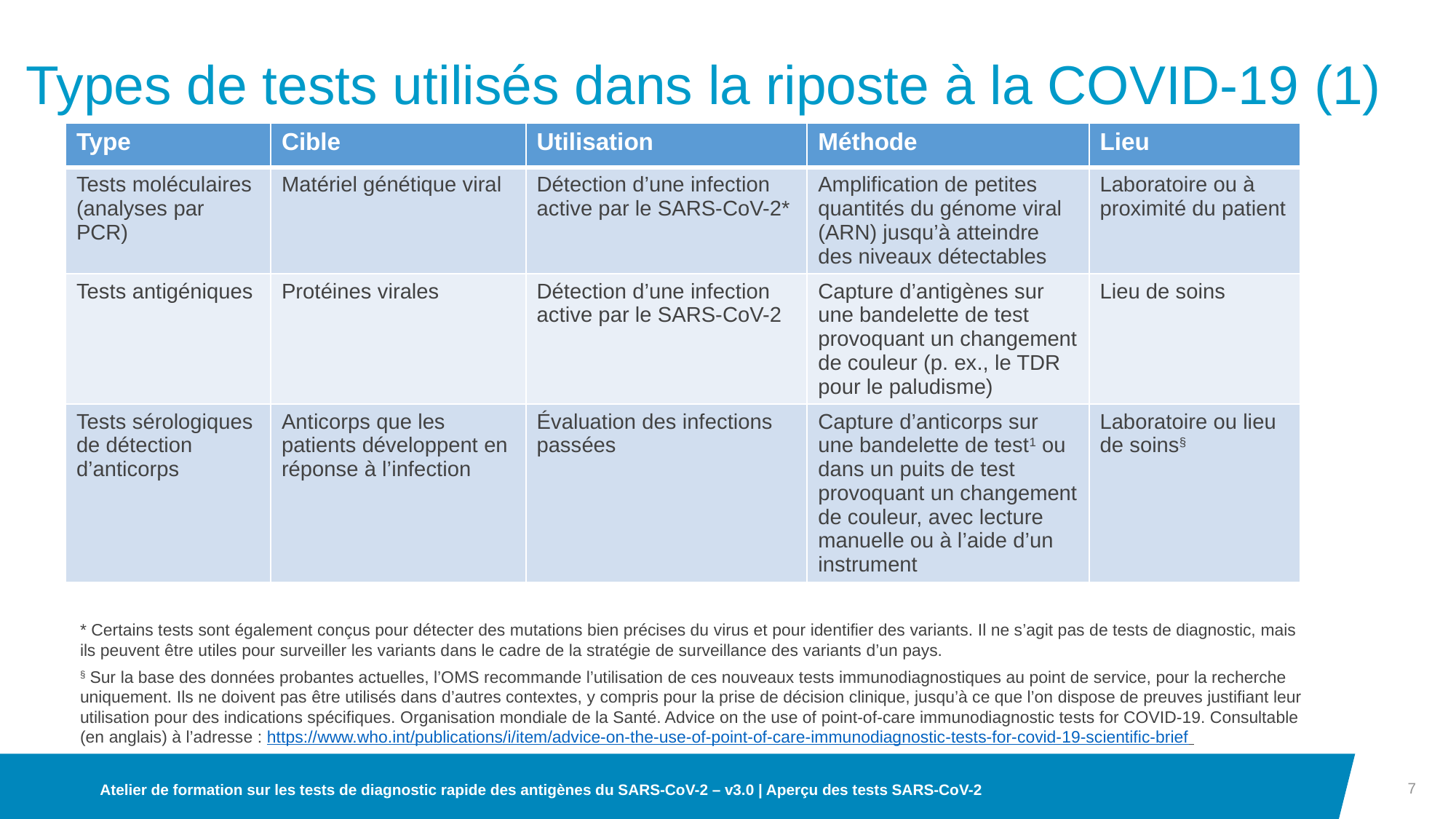

# Types de tests utilisés dans la riposte à la COVID-19 (1)
| Type | Cible | Utilisation | Méthode | Lieu |
| --- | --- | --- | --- | --- |
| Tests moléculaires (analyses par PCR) | Matériel génétique viral | Détection d’une infection active par le SARS-CoV-2\* | Amplification de petites quantités du génome viral (ARN) jusqu’à atteindre des niveaux détectables | Laboratoire ou à proximité du patient |
| Tests antigéniques | Protéines virales | Détection d’une infection active par le SARS-CoV-2 | Capture d’antigènes sur une bandelette de test provoquant un changement de couleur (p. ex., le TDR pour le paludisme) | Lieu de soins |
| Tests sérologiques de détection d’anticorps | Anticorps que les patients développent en réponse à l’infection | Évaluation des infections passées | Capture d’anticorps sur une bandelette de test1 ou dans un puits de test provoquant un changement de couleur, avec lecture manuelle ou à l’aide d’un instrument | Laboratoire ou lieu de soins§ |
* Certains tests sont également conçus pour détecter des mutations bien précises du virus et pour identifier des variants. Il ne s’agit pas de tests de diagnostic, mais ils peuvent être utiles pour surveiller les variants dans le cadre de la stratégie de surveillance des variants d’un pays.
§ Sur la base des données probantes actuelles, l’OMS recommande l’utilisation de ces nouveaux tests immunodiagnostiques au point de service, pour la recherche uniquement. Ils ne doivent pas être utilisés dans d’autres contextes, y compris pour la prise de décision clinique, jusqu’à ce que l’on dispose de preuves justifiant leur utilisation pour des indications spécifiques. Organisation mondiale de la Santé. Advice on the use of point-of-care immunodiagnostic tests for COVID-19. Consultable (en anglais) à l’adresse : https://www.who.int/publications/i/item/advice-on-the-use-of-point-of-care-immunodiagnostic-tests-for-covid-19-scientific-brief
7
Atelier de formation sur les tests de diagnostic rapide des antigènes du SARS-CoV-2 – v3.0 | Aperçu des tests SARS-CoV-2